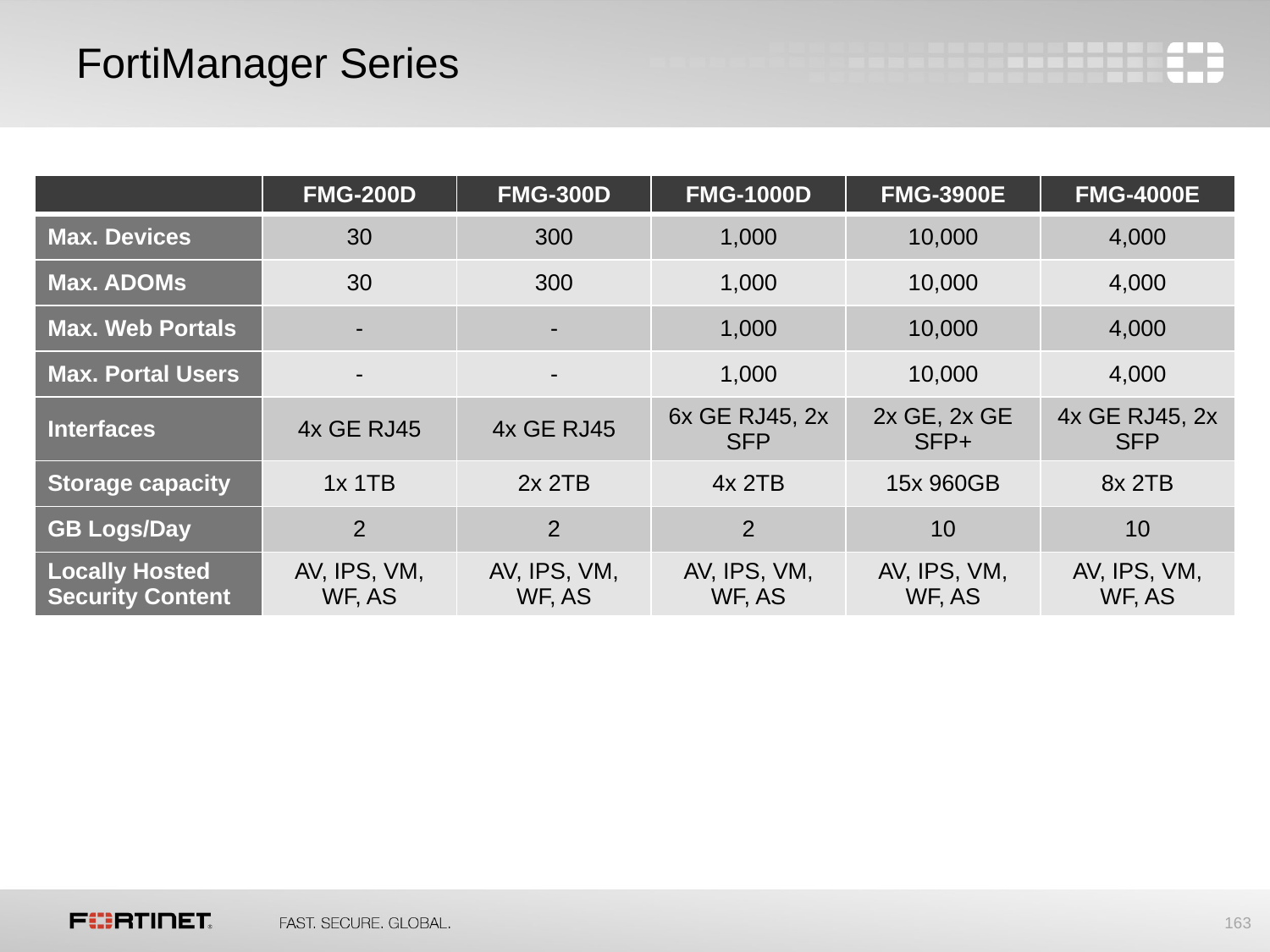

# FortiManager Series
|  | FMG-200D | FMG-300D | FMG-1000D | FMG-3900E | FMG-4000E |
| --- | --- | --- | --- | --- | --- |
| Max. Devices | 30 | 300 | 1,000 | 10,000 | 4,000 |
| Max. ADOMs | 30 | 300 | 1,000 | 10,000 | 4,000 |
| Max. Web Portals | - | - | 1,000 | 10,000 | 4,000 |
| Max. Portal Users | - | - | 1,000 | 10,000 | 4,000 |
| Interfaces | 4x GE RJ45 | 4x GE RJ45 | 6x GE RJ45, 2x SFP | 2x GE, 2x GE SFP+ | 4x GE RJ45, 2x SFP |
| Storage capacity | 1x 1TB | 2x 2TB | 4x 2TB | 15x 960GB | 8x 2TB |
| GB Logs/Day | 2 | 2 | 2 | 10 | 10 |
| Locally Hosted Security Content | AV, IPS, VM, WF, AS | AV, IPS, VM, WF, AS | AV, IPS, VM, WF, AS | AV, IPS, VM, WF, AS | AV, IPS, VM, WF, AS |